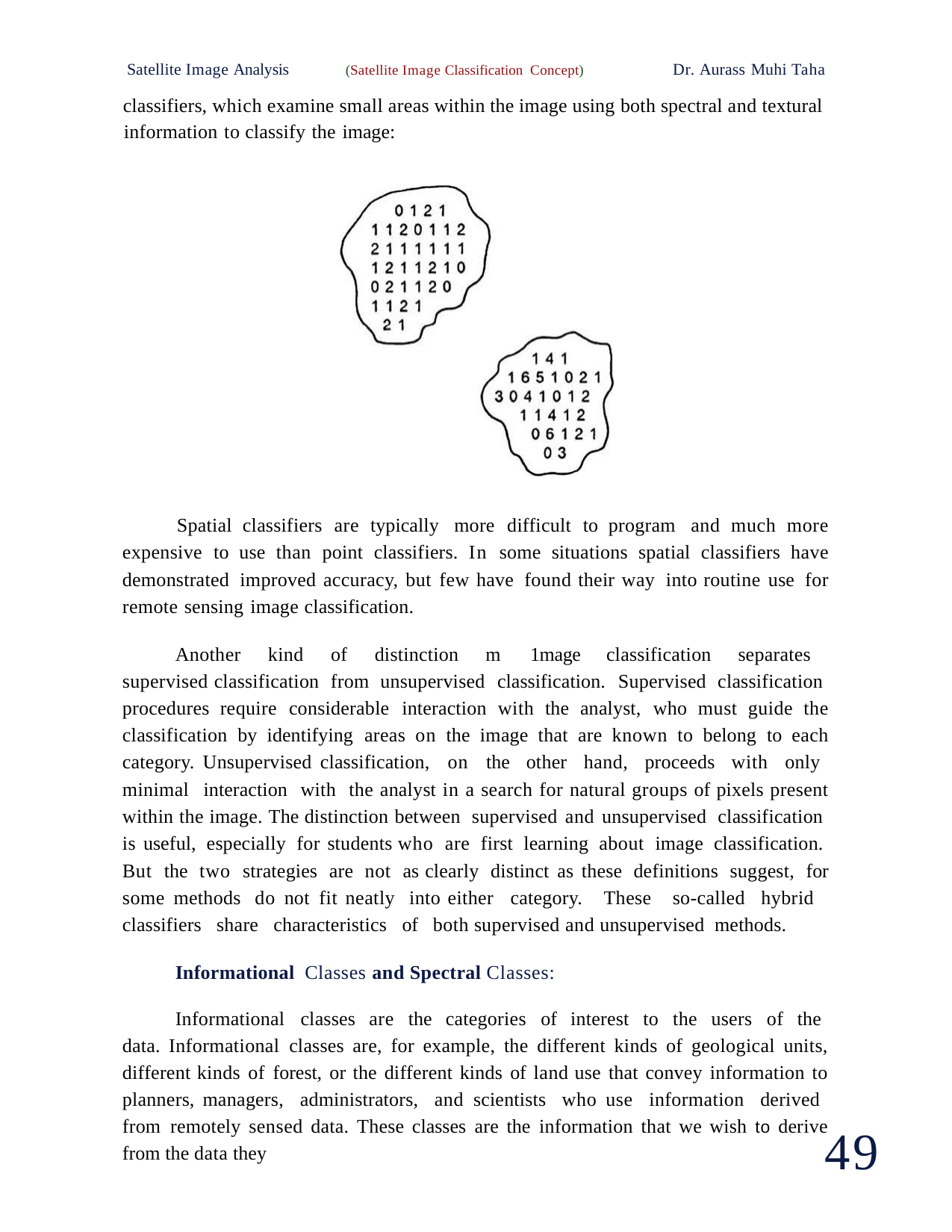

Satellite Image Analysis	(Satellite Image Classification  Concept)	Dr. Aurass Muhi Taha

classifiers, which examine small areas within the image using both spectral and textural information to classify the image:

Spatial  classifiers  are  typically   more  difficult  to  program   and  much  more expensive  to  use  than  point  classifiers.  In  some  situations  spatial  classifiers  have demonstrated  improved accuracy, but few have  found their way  into routine use  for remote sensing image classification.

Another   kind   of   distinction   m   1mage   classification   separates   supervised classification  from  unsupervised  classification.  Supervised  classification  procedures require considerable interaction with the analyst, who must guide the classification by identifying areas on the image that are known to belong to each category. Unsupervised classification,  on  the  other  hand,  proceeds  with  only  minimal  interaction  with  the analyst in a search for natural groups of pixels present within the image. The distinction between  supervised and unsupervised  classification  is useful,  especially  for students who  are  first  learning  about  image  classification.  But  the  two  strategies  are  not  as clearly  distinct as these  definitions  suggest,  for some methods  do not fit neatly  into either  category.   These   so-called  hybrid   classifiers   share   characteristics   of   both supervised and unsupervised  methods.

Informational  Classes and Spectral Classes:

Informational  classes  are  the  categories  of  interest  to  the  users  of  the  data. Informational classes are, for example, the different kinds of geological units, different kinds of forest, or the different kinds of land use that convey information to planners, managers,  administrators,  and scientists  who use  information  derived  from remotely sensed data. These classes are the information that we wish to derive from the data they
49